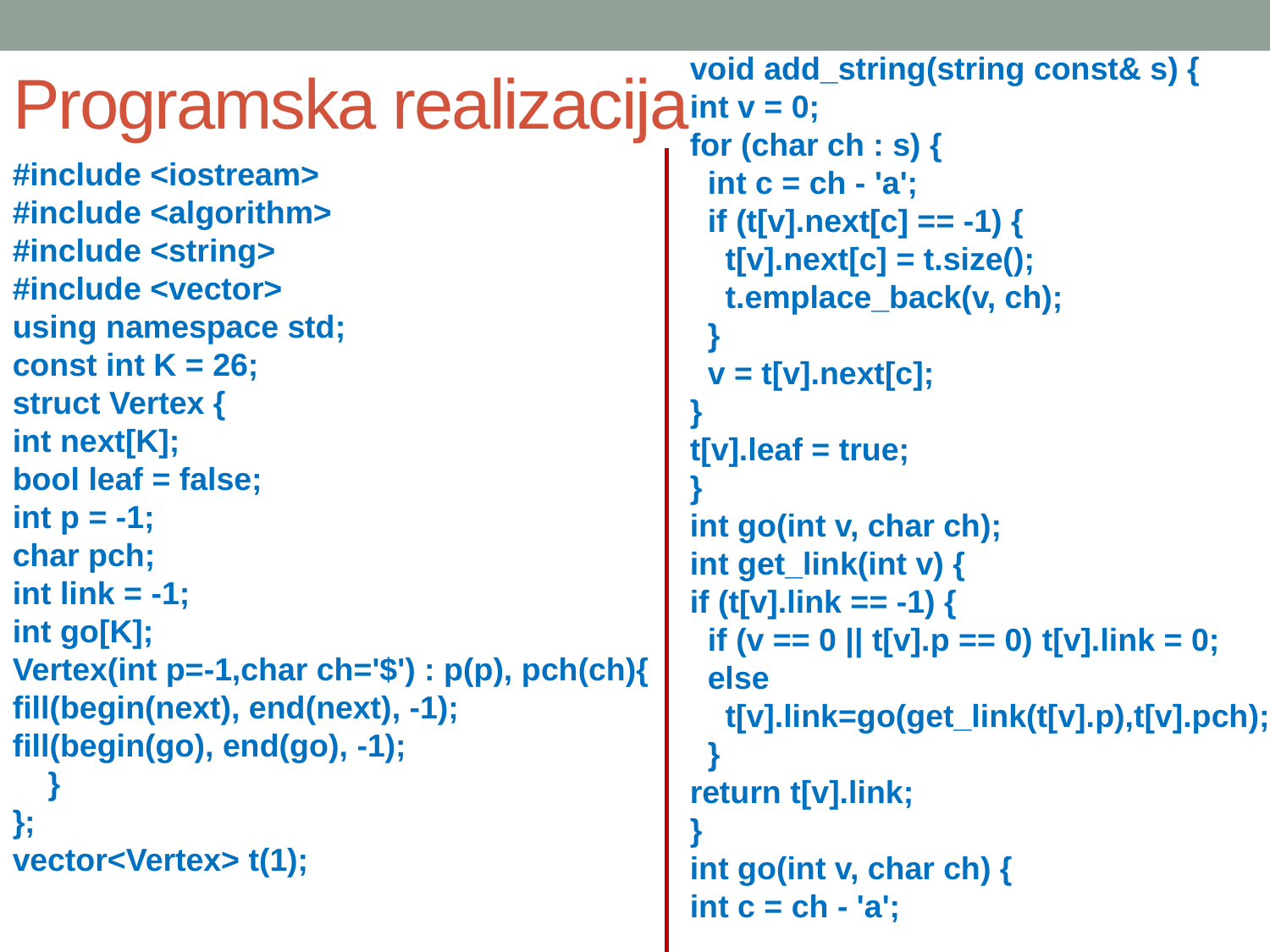

# Programska realizacija
void add_string(string const& s) {
int v = 0;
for (char ch : s) {
  int c = ch - 'a';
  if (t[v].next[c] == -1) {
    t[v].next[c] = t.size();
    t.emplace_back(v, ch);
  }
  v = t[v].next[c];
}
t[v].leaf = true;
}
int go(int v, char ch);
int get_link(int v) {
if (t[v].link == -1) {
  if (v == 0 || t[v].p == 0) t[v].link = 0;
  else
    t[v].link=go(get_link(t[v].p),t[v].pch);
  }
return t[v].link;
}
int go(int v, char ch) {
int c = ch - 'a';
#include <iostream>
#include <algorithm>
#include <string>
#include <vector>
using namespace std;
const int K = 26;
struct Vertex {
int next[K];
bool leaf = false;
int p = -1;
char pch;
int link = -1;
int go[K];
Vertex(int p=-1,char ch='$') : p(p), pch(ch){
fill(begin(next), end(next), -1);
fill(begin(go), end(go), -1);
    }
};
vector<Vertex> t(1);